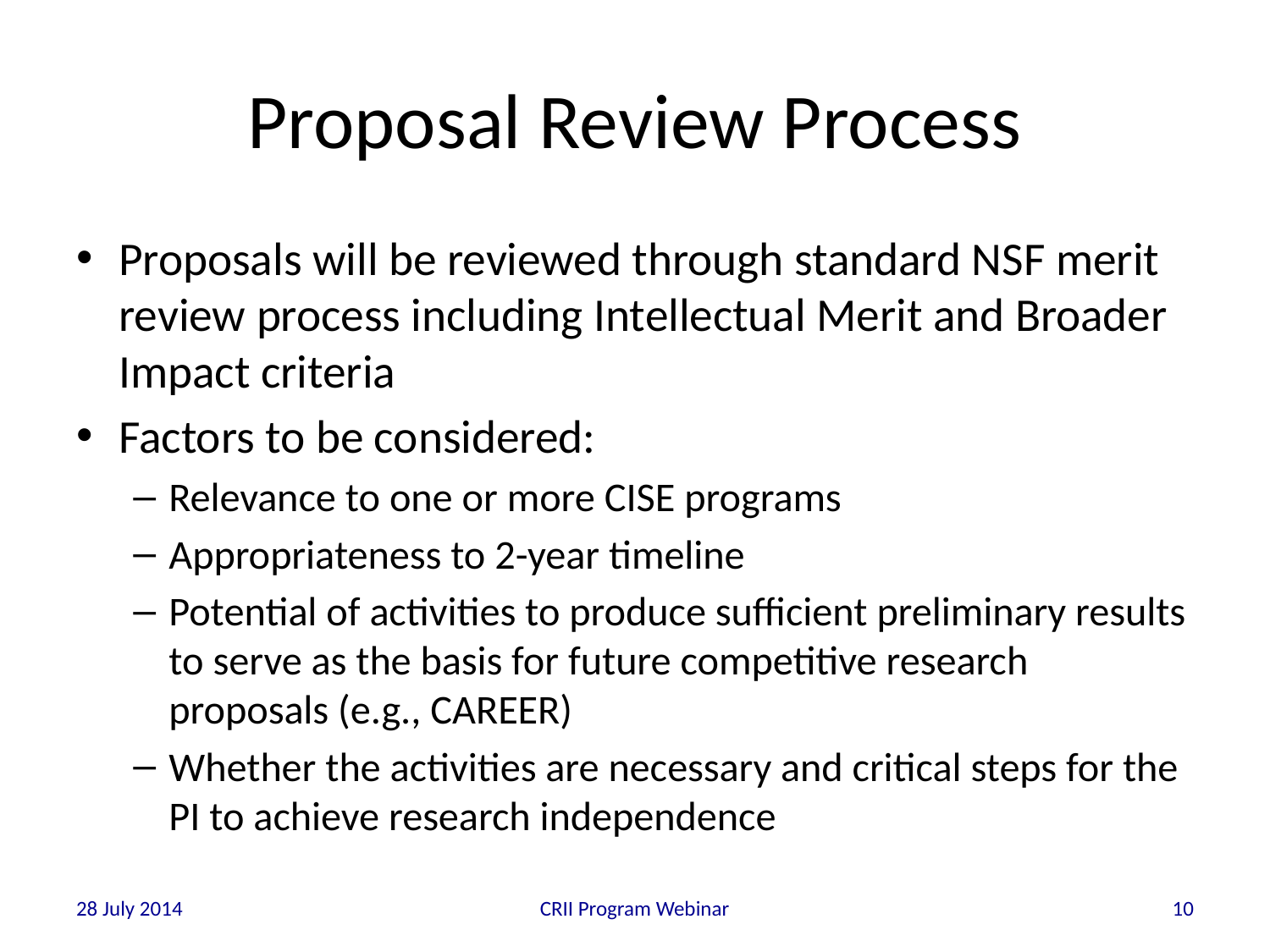

# Proposal Review Process
Proposals will be reviewed through standard NSF merit review process including Intellectual Merit and Broader Impact criteria
Factors to be considered:
Relevance to one or more CISE programs
Appropriateness to 2-year timeline
Potential of activities to produce sufficient preliminary results to serve as the basis for future competitive research proposals (e.g., CAREER)
Whether the activities are necessary and critical steps for the PI to achieve research independence

28 July 2014
CRII Program Webinar
10